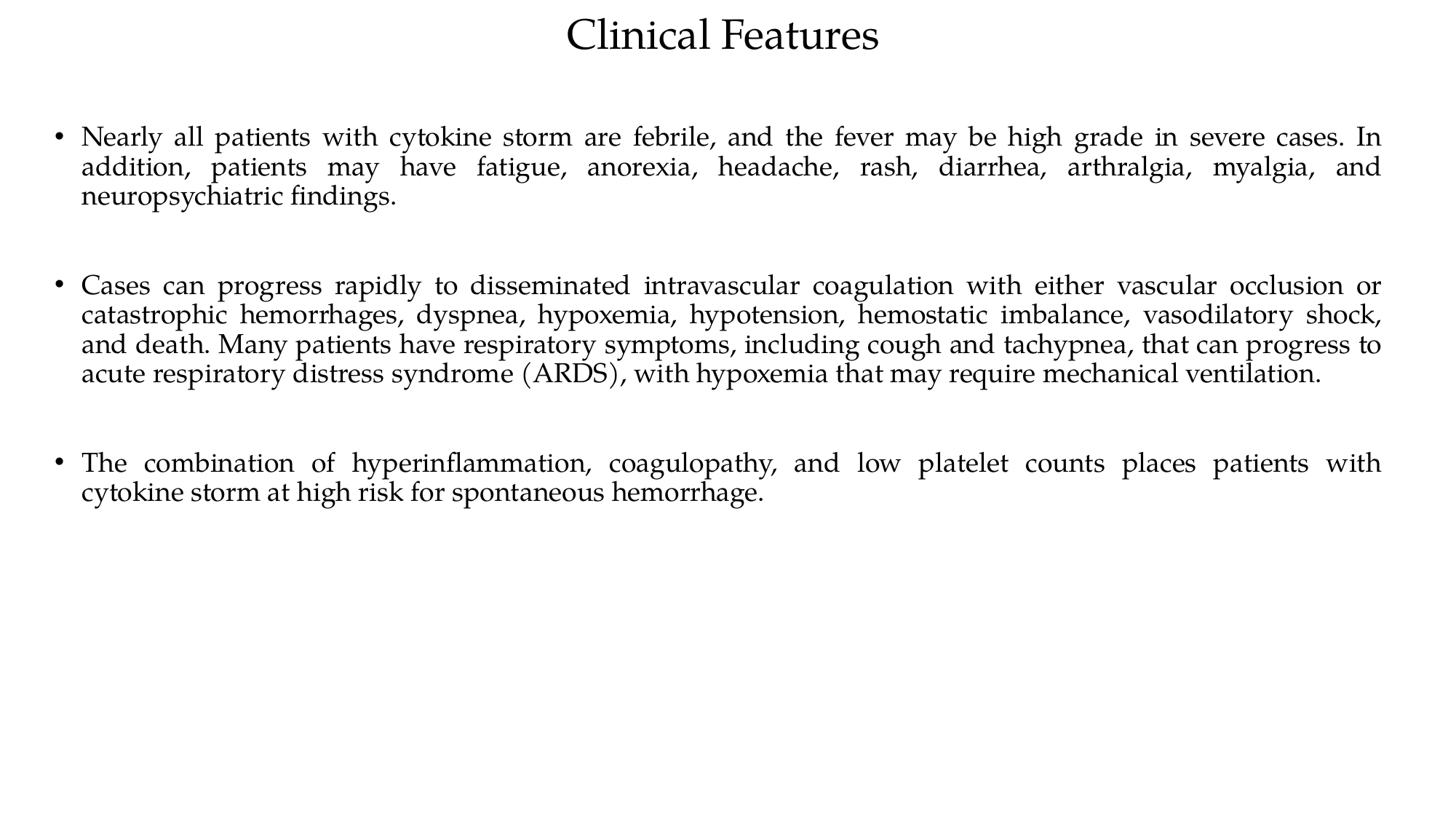

# Clinical Features
Nearly all patients with cytokine storm are febrile, and the fever may be high grade in severe cases. In addition, patients may have fatigue, anorexia, headache, rash, diarrhea, arthralgia, myalgia, and neuropsychiatric findings.

Cases can progress rapidly to disseminated intravascular coagulation with either vascular occlusion or catastrophic hemorrhages, dyspnea, hypoxemia, hypotension, hemostatic imbalance, vasodilatory shock, and death. Many patients have respiratory symptoms, including cough and tachypnea, that can progress to acute respiratory distress syndrome (ARDS), with hypoxemia that may require mechanical ventilation.

The combination of hyperinflammation, coagulopathy, and low platelet counts places patients with cytokine storm at high risk for spontaneous hemorrhage.